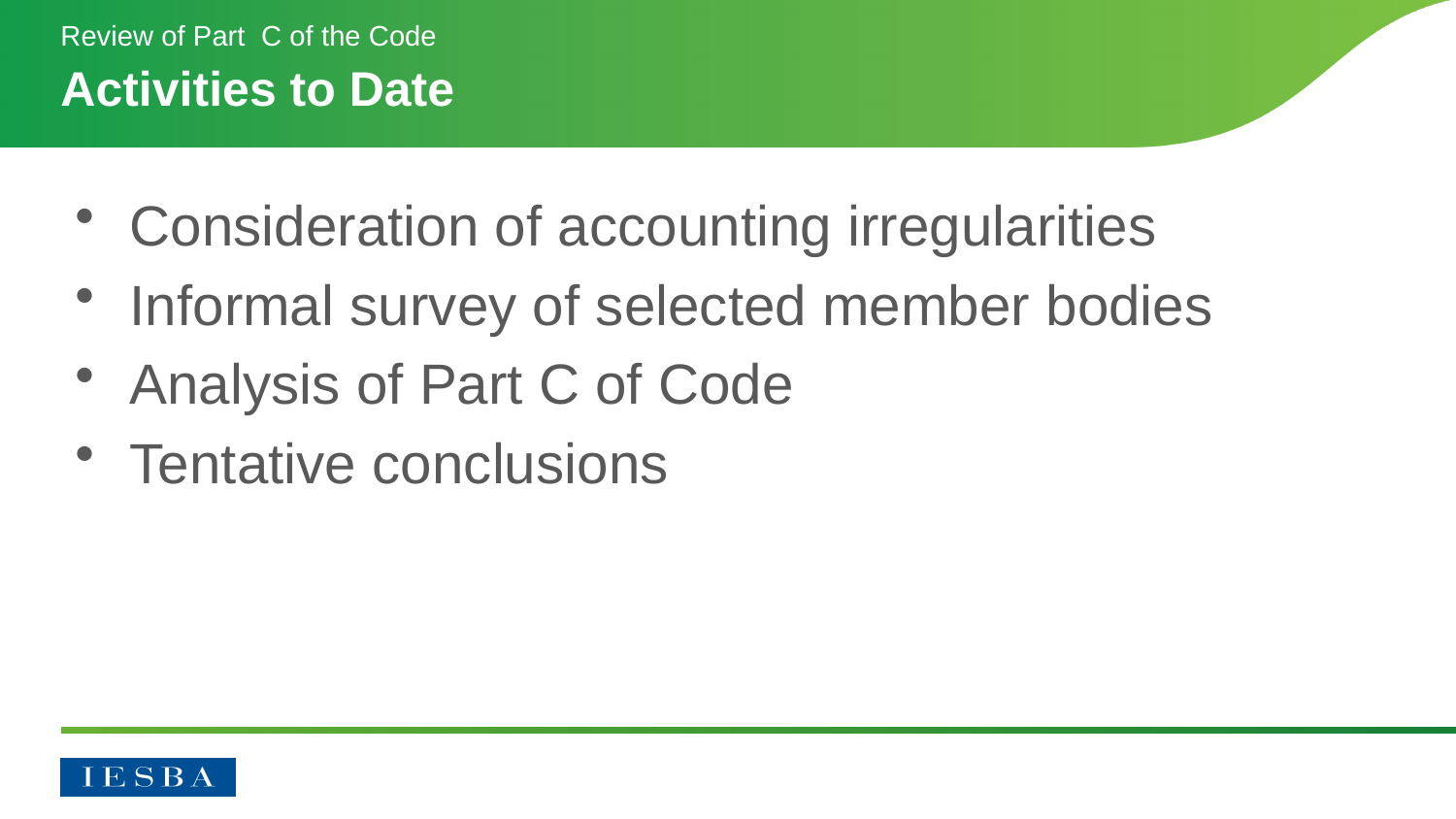

Review of Part  C of the Code

# Activities to Date
Consideration of accounting irregularities
Informal survey of selected member bodies
Analysis of Part C of Code
Tentative conclusions